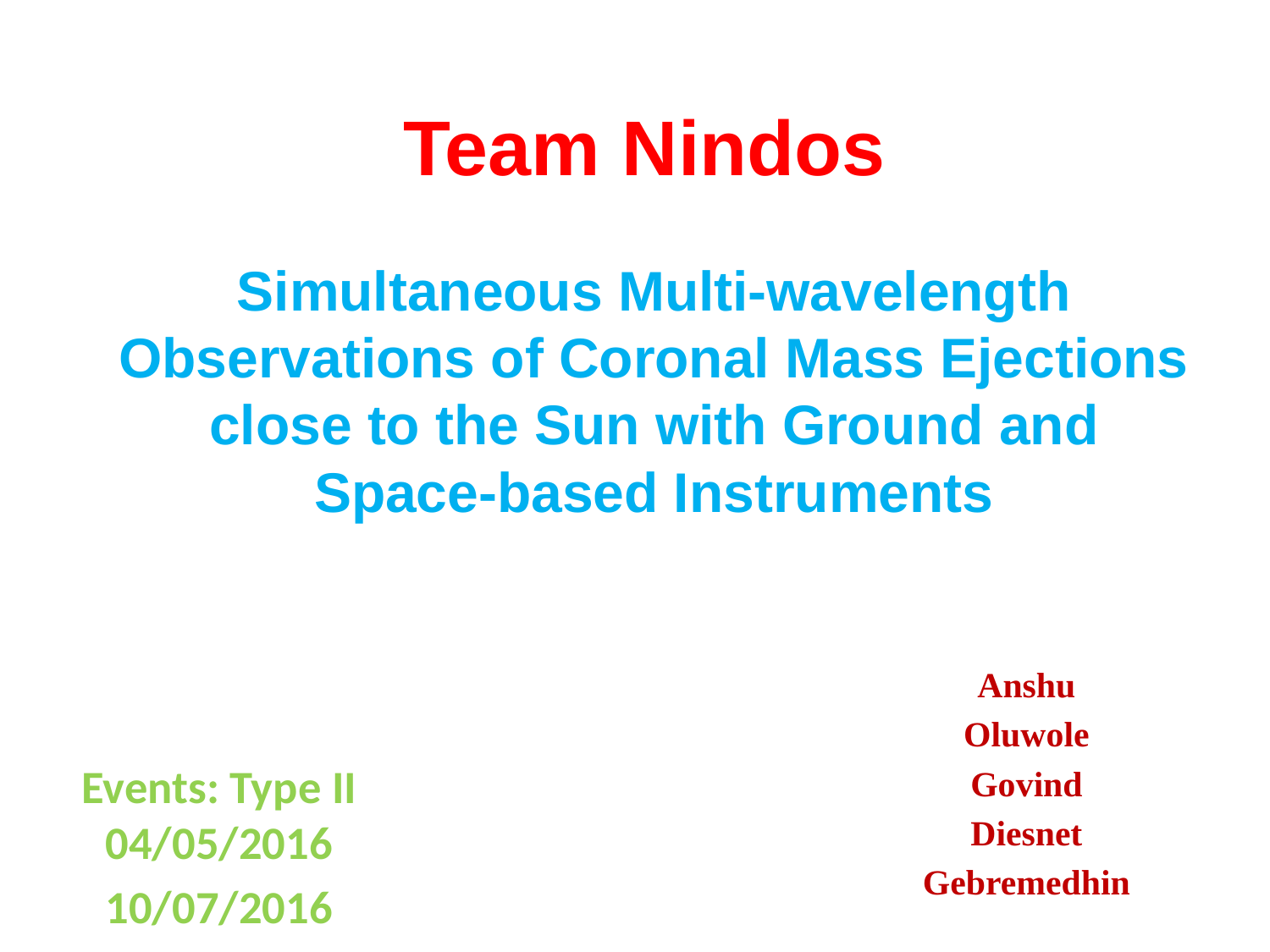

Team Nindos
# Simultaneous Multi-wavelength Observations of Coronal Mass Ejections close to the Sun with Ground and Space-based Instruments
Anshu
Oluwole
Govind
Diesnet
Gebremedhin
Events: Type II 04/05/2016
10/07/2016